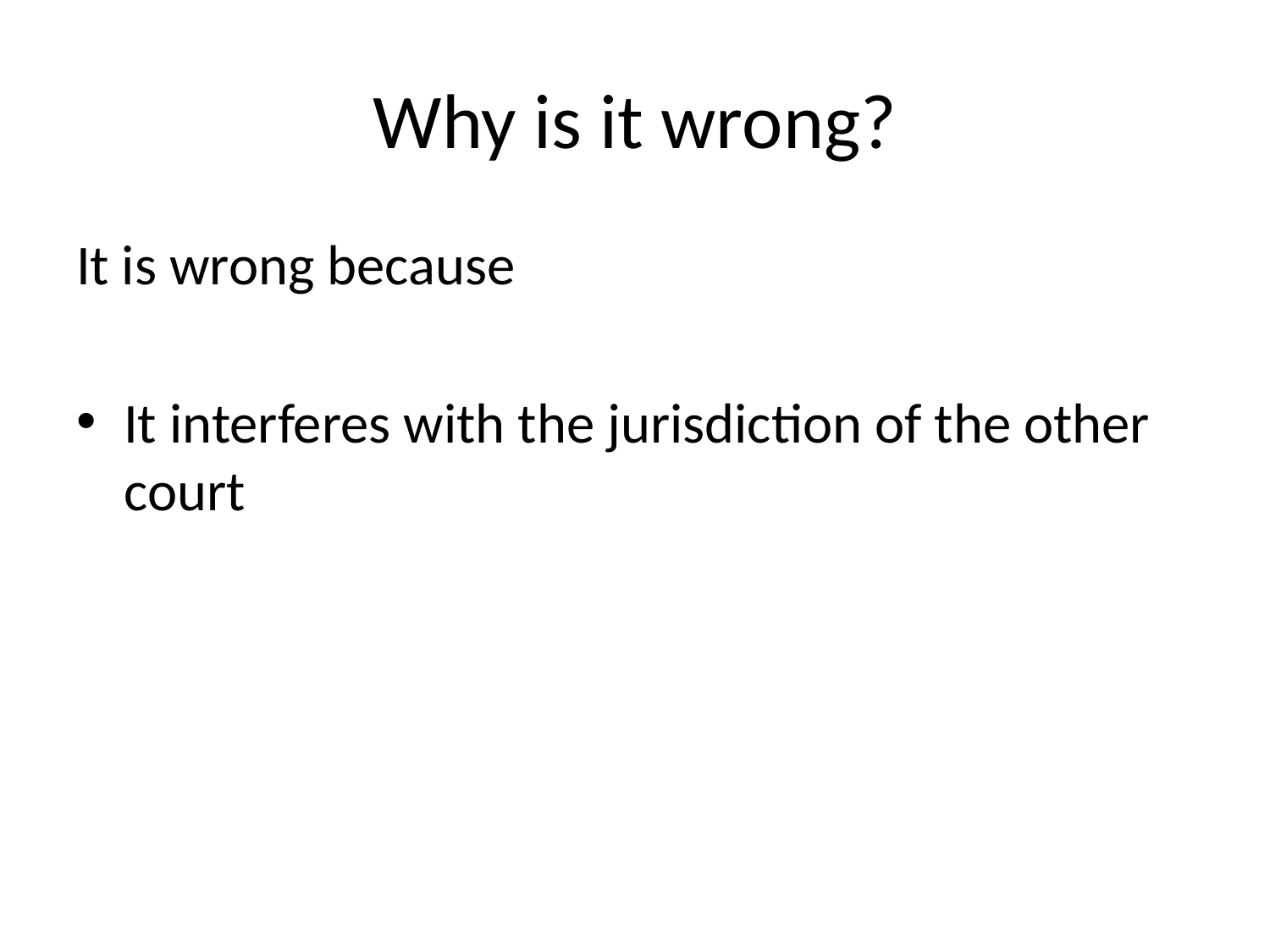

# Why is it wrong?
It is wrong because

It interferes with the jurisdiction of the other court